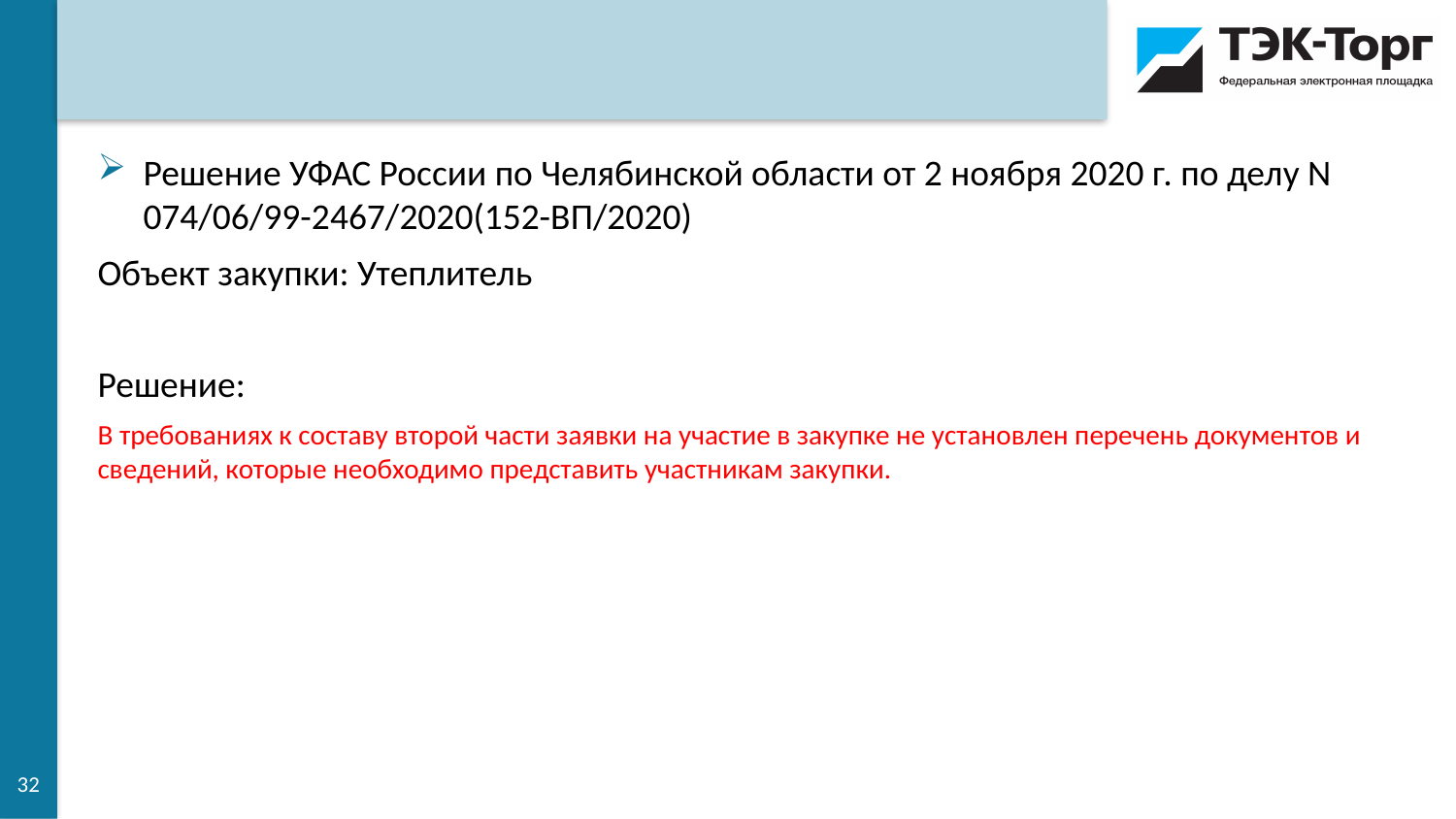

Решение УФАС России по Челябинской области от 2 ноября 2020 г. по делу N 074/06/99-2467/2020(152-ВП/2020)
Объект закупки: Утеплитель

Решение:
В требованиях к составу второй части заявки на участие в закупке не установлен перечень документов и сведений, которые необходимо представить участникам закупки.
32